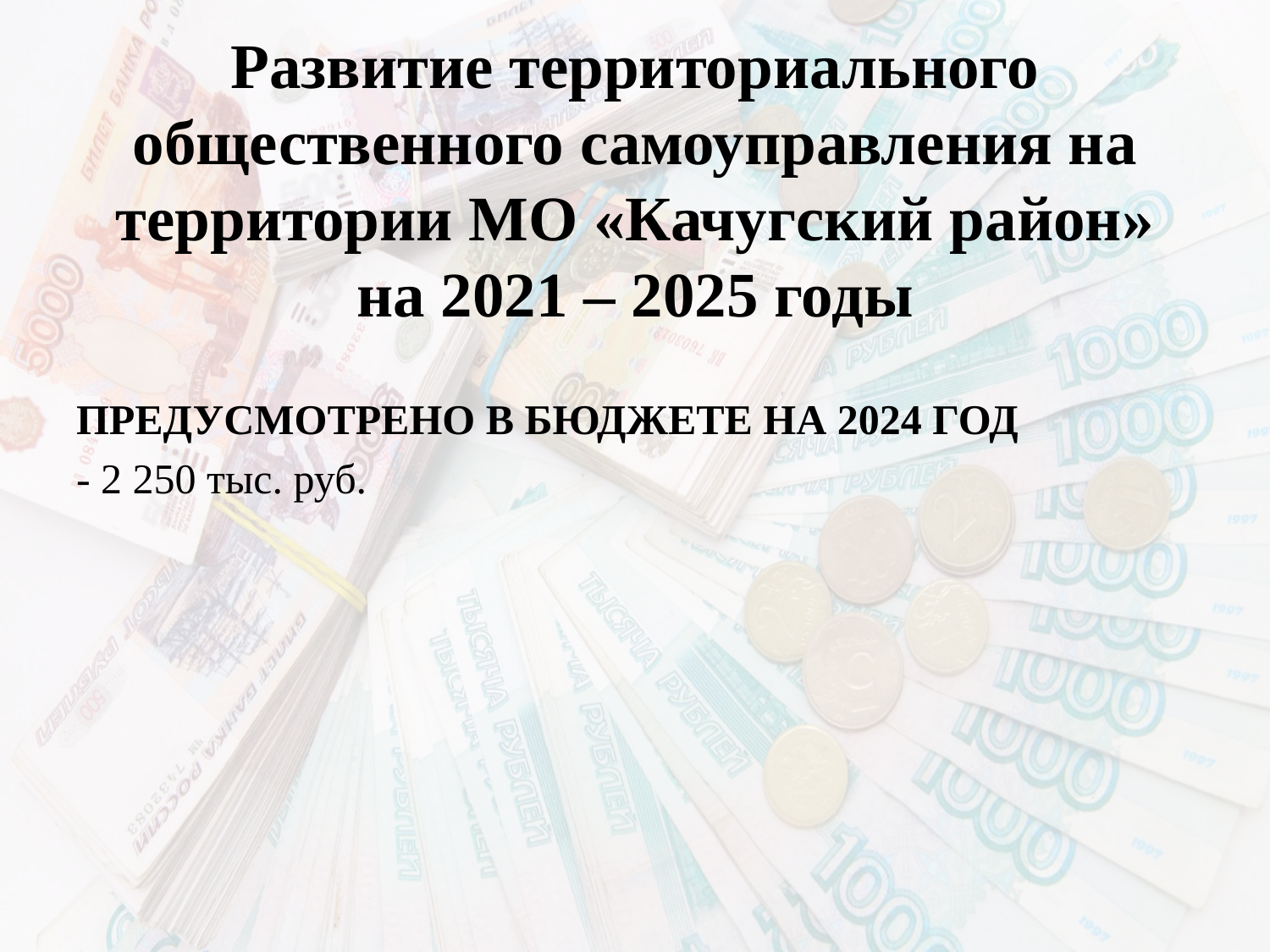

# Развитие территориального общественного самоуправления на территории МО «Качугский район» на 2021 – 2025 годы
ПРЕДУСМОТРЕНО В БЮДЖЕТЕ НА 2024 ГОД
- 2 250 тыс. руб.